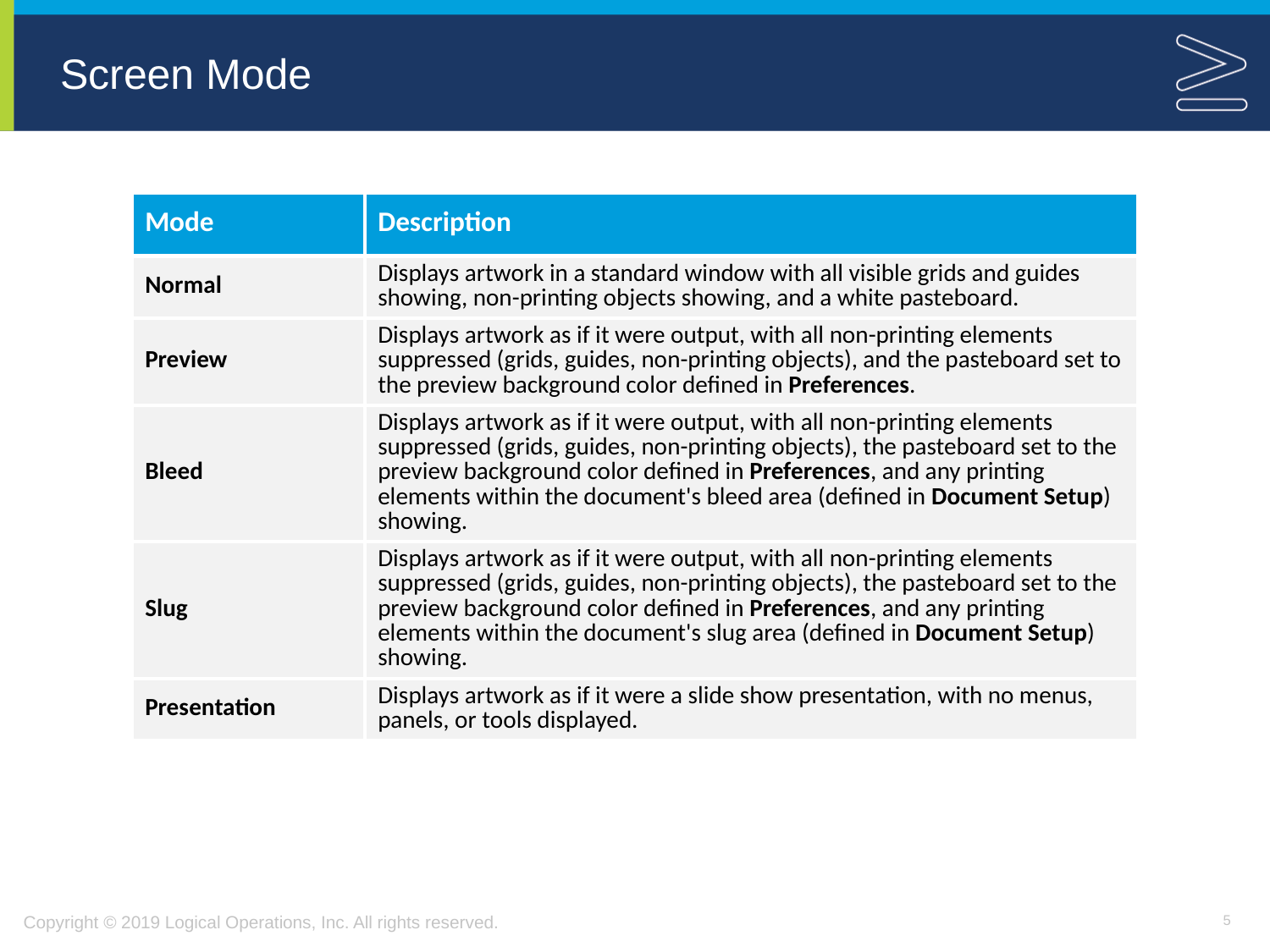

# Screen Mode
| Mode | Description |
| --- | --- |
| Normal | Displays artwork in a standard window with all visible grids and guides showing, non-printing objects showing, and a white pasteboard. |
| Preview | Displays artwork as if it were output, with all non-printing elements suppressed (grids, guides, non-printing objects), and the pasteboard set to the preview background color defined in Preferences. |
| Bleed | Displays artwork as if it were output, with all non-printing elements suppressed (grids, guides, non-printing objects), the pasteboard set to the preview background color defined in Preferences, and any printing elements within the document's bleed area (defined in Document Setup) showing. |
| Slug | Displays artwork as if it were output, with all non-printing elements suppressed (grids, guides, non-printing objects), the pasteboard set to the preview background color defined in Preferences, and any printing elements within the document's slug area (defined in Document Setup) showing. |
| Presentation | Displays artwork as if it were a slide show presentation, with no menus, panels, or tools displayed. |
5